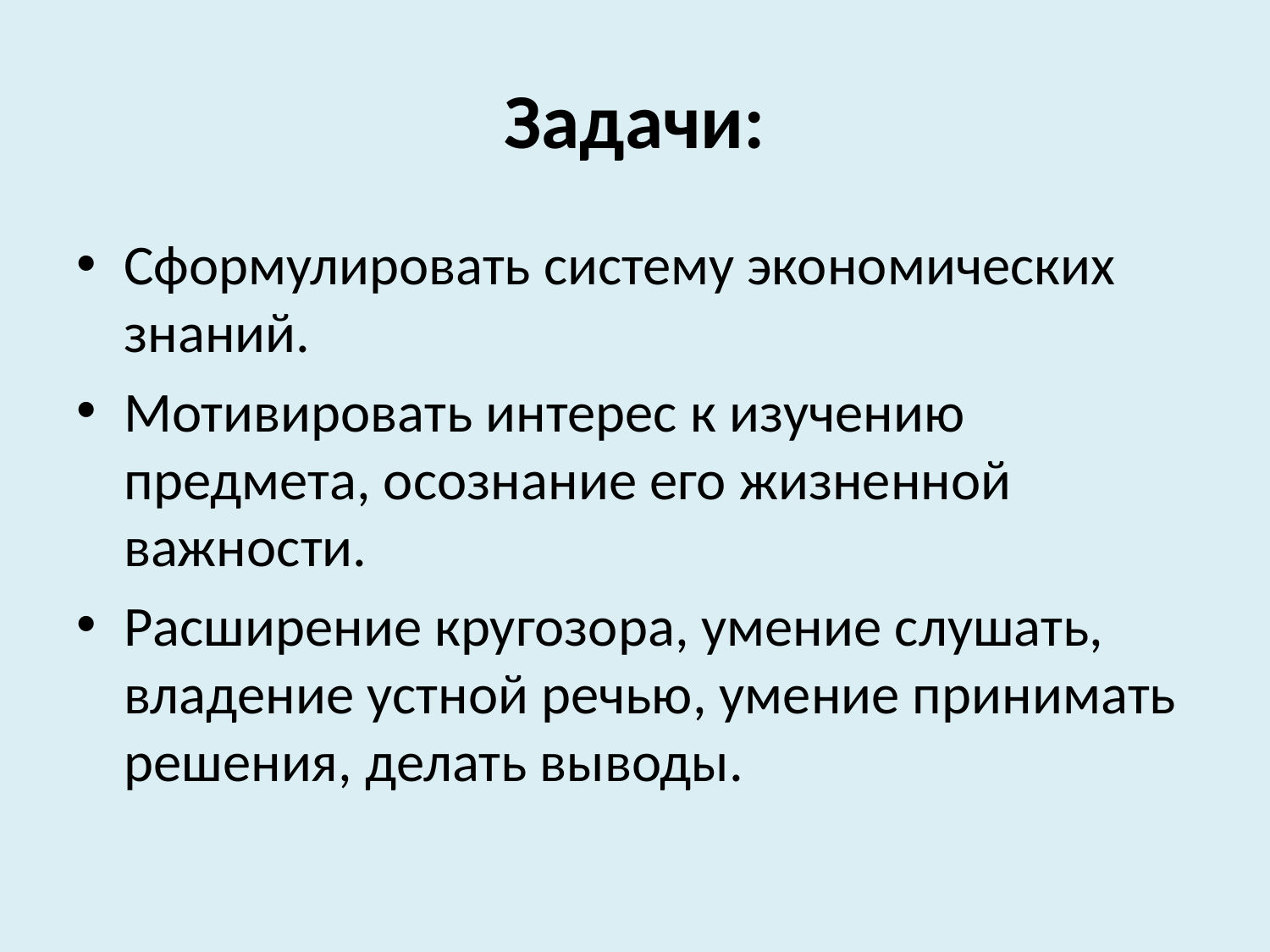

# Задачи:
Сформулировать систему экономических знаний.
Мотивировать интерес к изучению предмета, осознание его жизненной важности.
Расширение кругозора, умение слушать, владение устной речью, умение принимать решения, делать выводы.